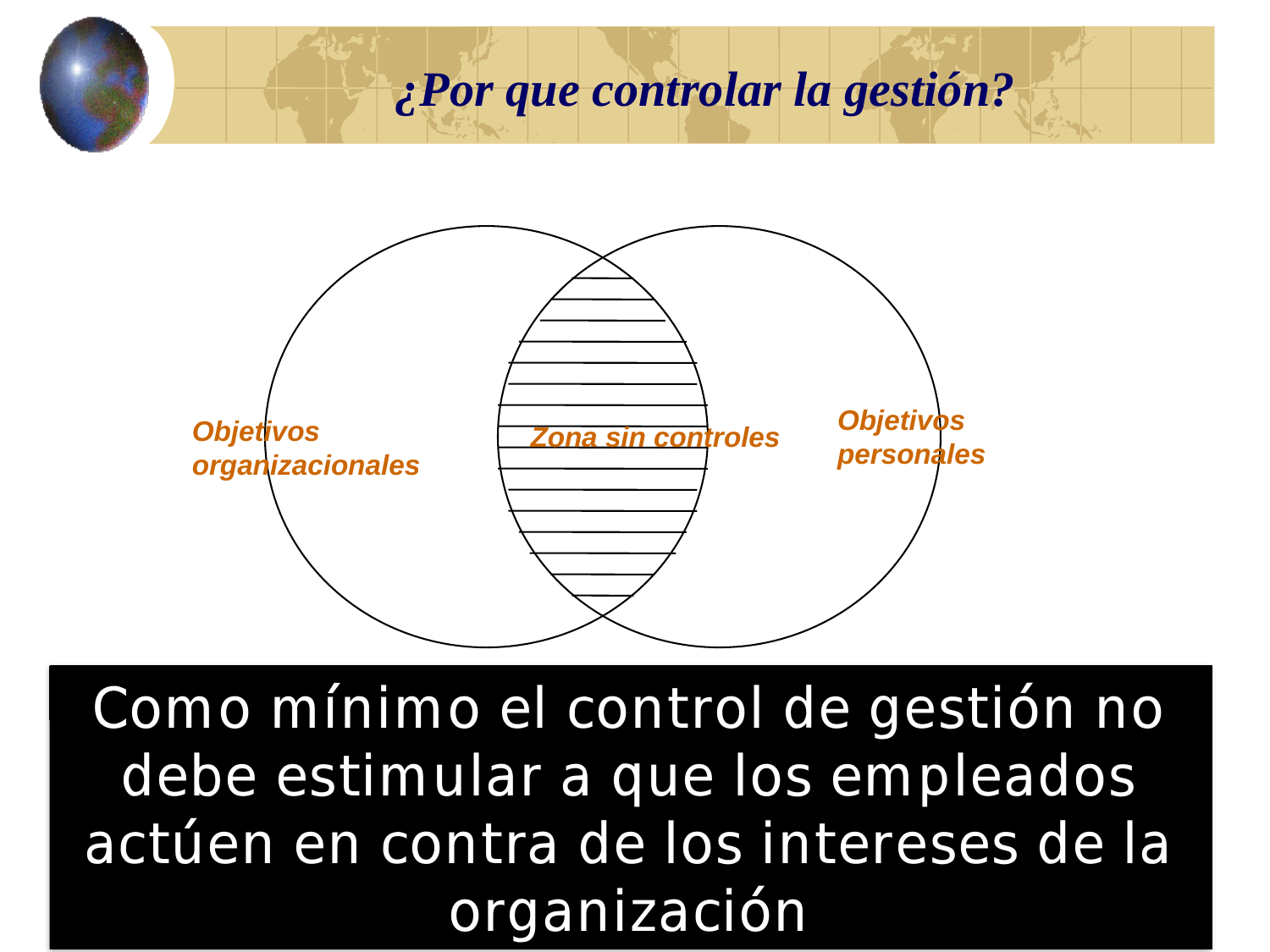

# ¿Por que controlar la gestión?

Zona sin controles
Objetivos personales

Objetivos organizacionales

Como mínimo el control de gestión no debe estimular a que los empleados actúen en contra de los intereses de la organización